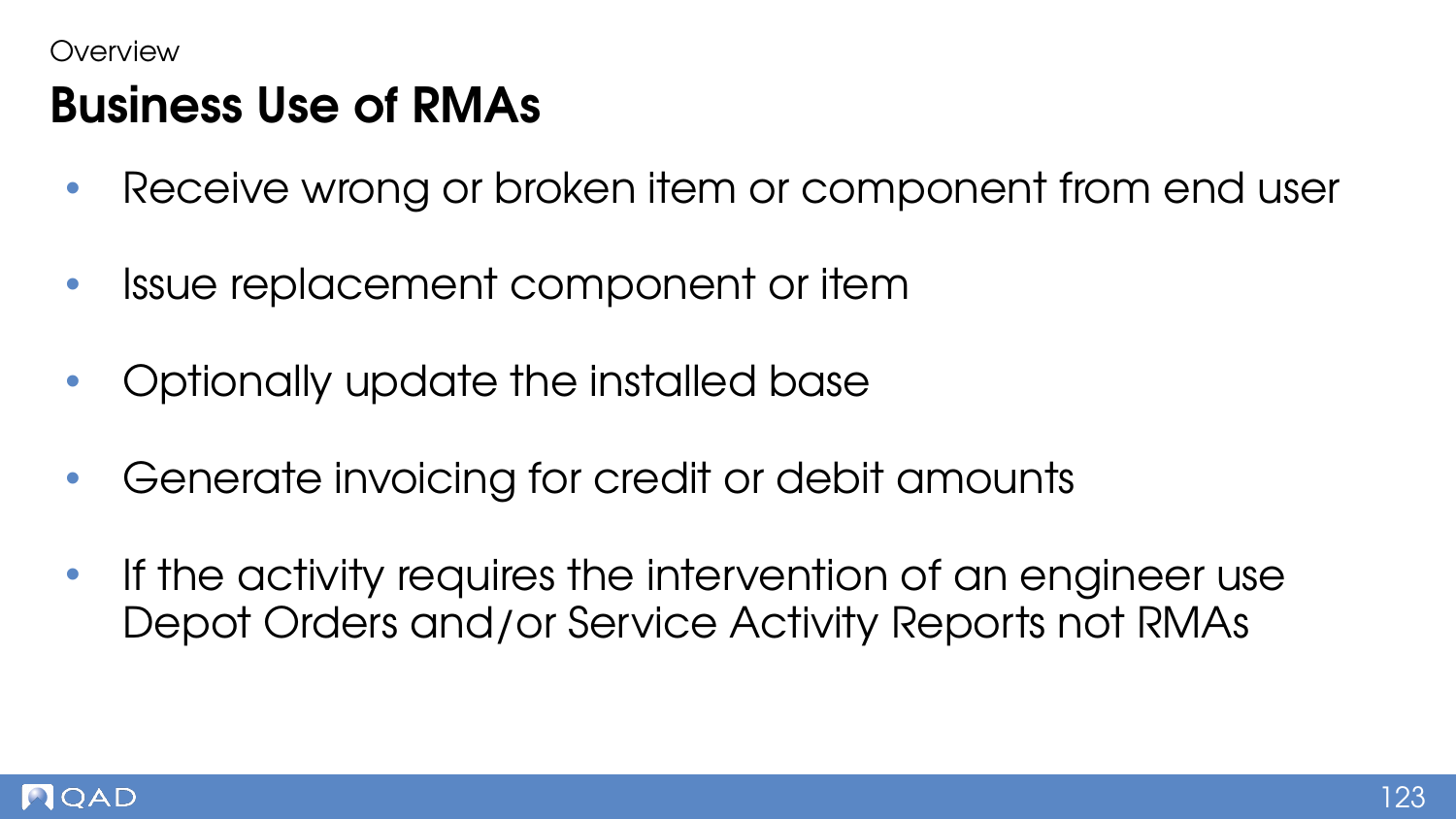

Overview
# Business Use of RMAs
Receive wrong or broken item or component from end user

Issue replacement component or item

Optionally update the installed base

Generate invoicing for credit or debit amounts

If the activity requires the intervention of an engineer use Depot Orders and/or Service Activity Reports not RMAs
123